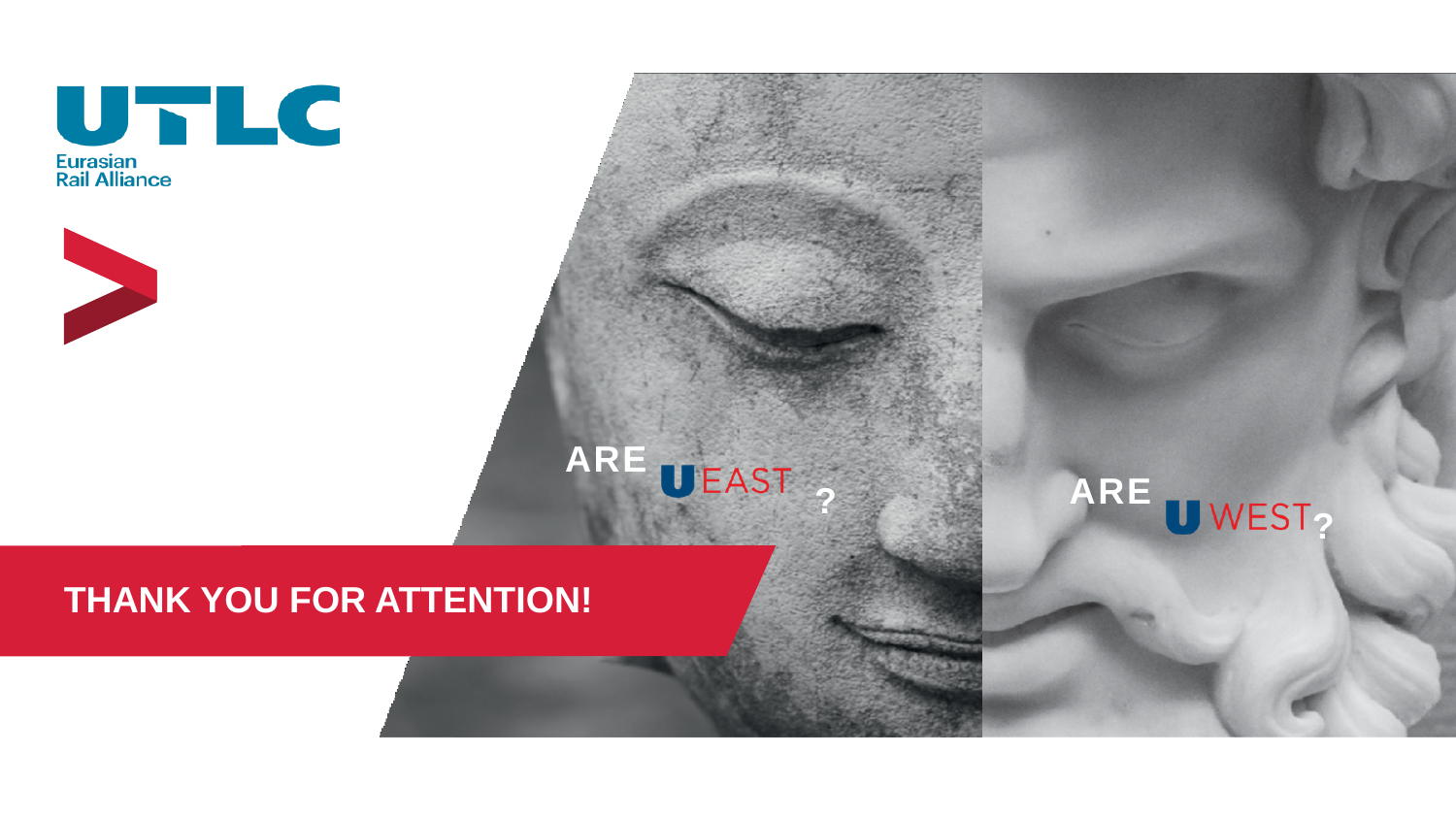

ARE

ARE
?

?

THANK YOU FOR ATTENTION!